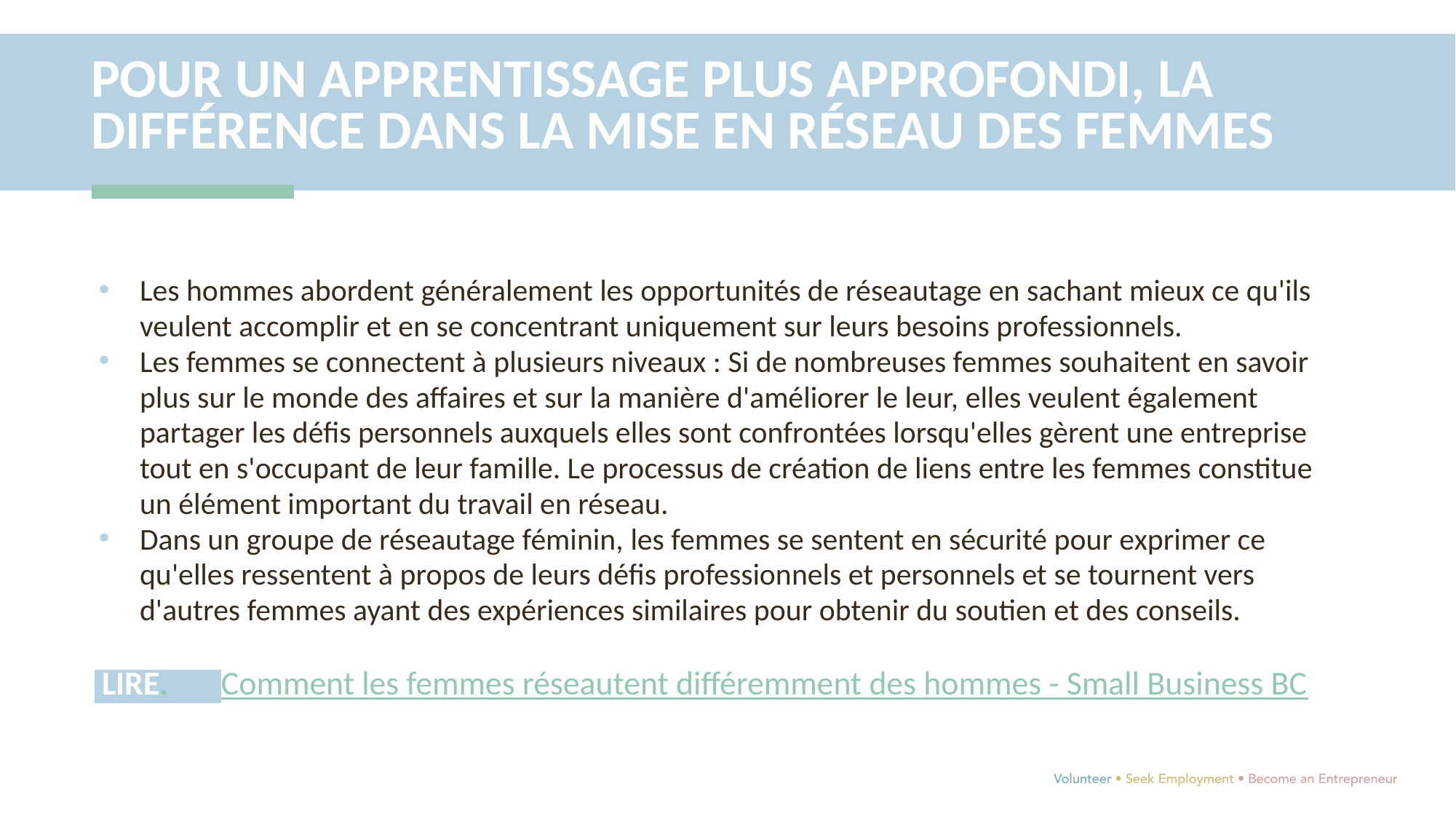

POUR UN APPRENTISSAGE PLUS APPROFONDI, LA DIFFÉRENCE DANS LA MISE EN RÉSEAU DES FEMMES

Les hommes abordent généralement les opportunités de réseautage en sachant mieux ce qu'ils veulent accomplir et en se concentrant uniquement sur leurs besoins professionnels.
Les femmes se connectent à plusieurs niveaux : Si de nombreuses femmes souhaitent en savoir plus sur le monde des affaires et sur la manière d'améliorer le leur, elles veulent également partager les défis personnels auxquels elles sont confrontées lorsqu'elles gèrent une entreprise tout en s'occupant de leur famille. Le processus de création de liens entre les femmes constitue un élément important du travail en réseau.
Dans un groupe de réseautage féminin, les femmes se sentent en sécurité pour exprimer ce qu'elles ressentent à propos de leurs défis professionnels et personnels et se tournent vers d'autres femmes ayant des expériences similaires pour obtenir du soutien et des conseils.

 LIRE.       Comment les femmes réseautent différemment des hommes - Small Business BC